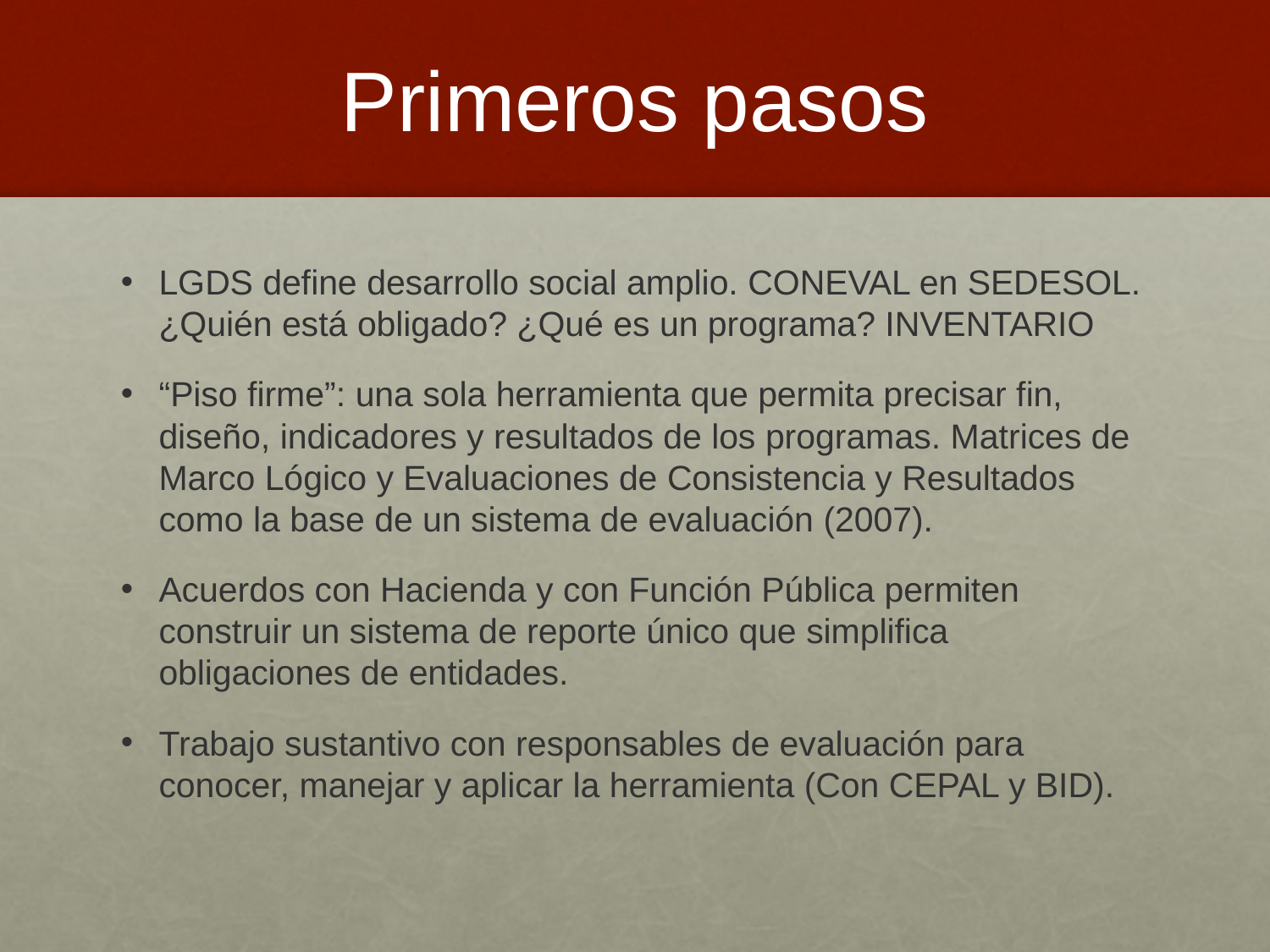

# Primeros pasos
LGDS define desarrollo social amplio. CONEVAL en SEDESOL. ¿Quién está obligado? ¿Qué es un programa? INVENTARIO
“Piso firme”: una sola herramienta que permita precisar fin, diseño, indicadores y resultados de los programas. Matrices de Marco Lógico y Evaluaciones de Consistencia y Resultados como la base de un sistema de evaluación (2007).
Acuerdos con Hacienda y con Función Pública permiten construir un sistema de reporte único que simplifica obligaciones de entidades.
Trabajo sustantivo con responsables de evaluación para conocer, manejar y aplicar la herramienta (Con CEPAL y BID).